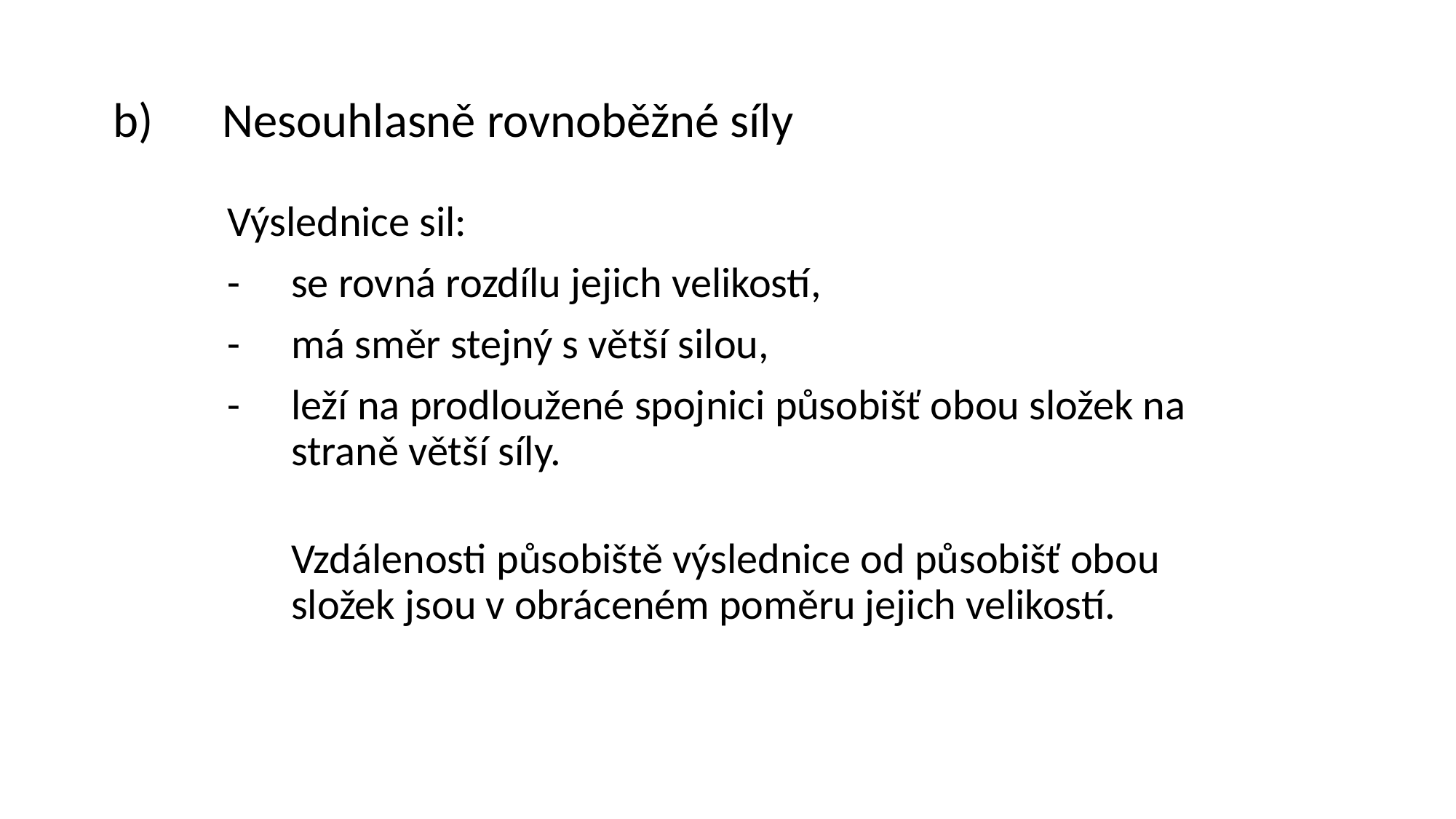

# b)	Nesouhlasně rovnoběžné síly
Výslednice sil:
-	se rovná rozdílu jejich velikostí,
-	má směr stejný s větší silou,
-	leží na prodloužené spojnici působišť obou složek na straně větší síly.

	Vzdálenosti působiště výslednice od působišť obou složek jsou v obráceném poměru jejich velikostí.